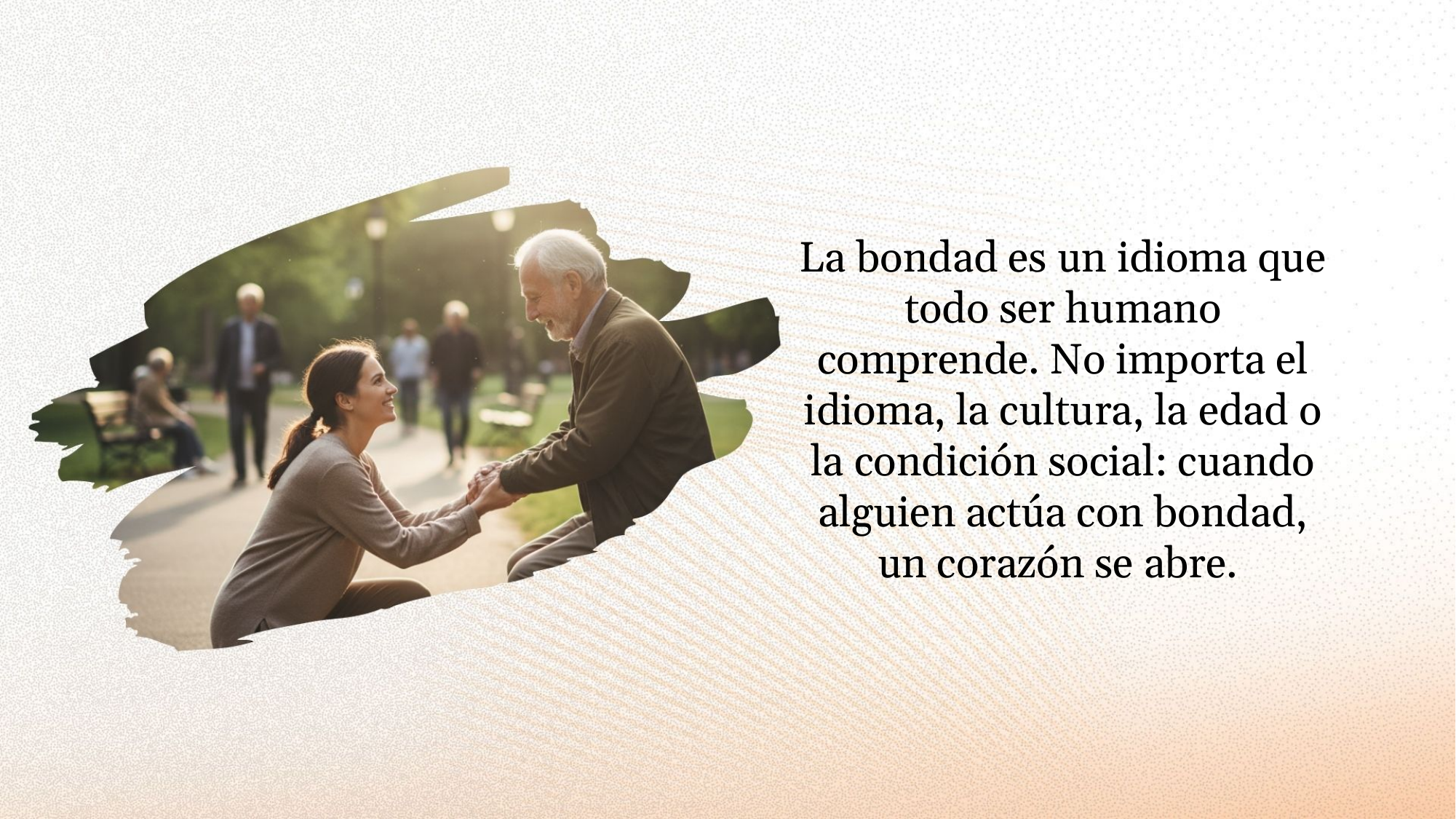

La bondad es un idioma que todo ser humano comprende. No importa el idioma, la cultura, la edad o la condición social: cuando alguien actúa con bondad, un corazón se abre.